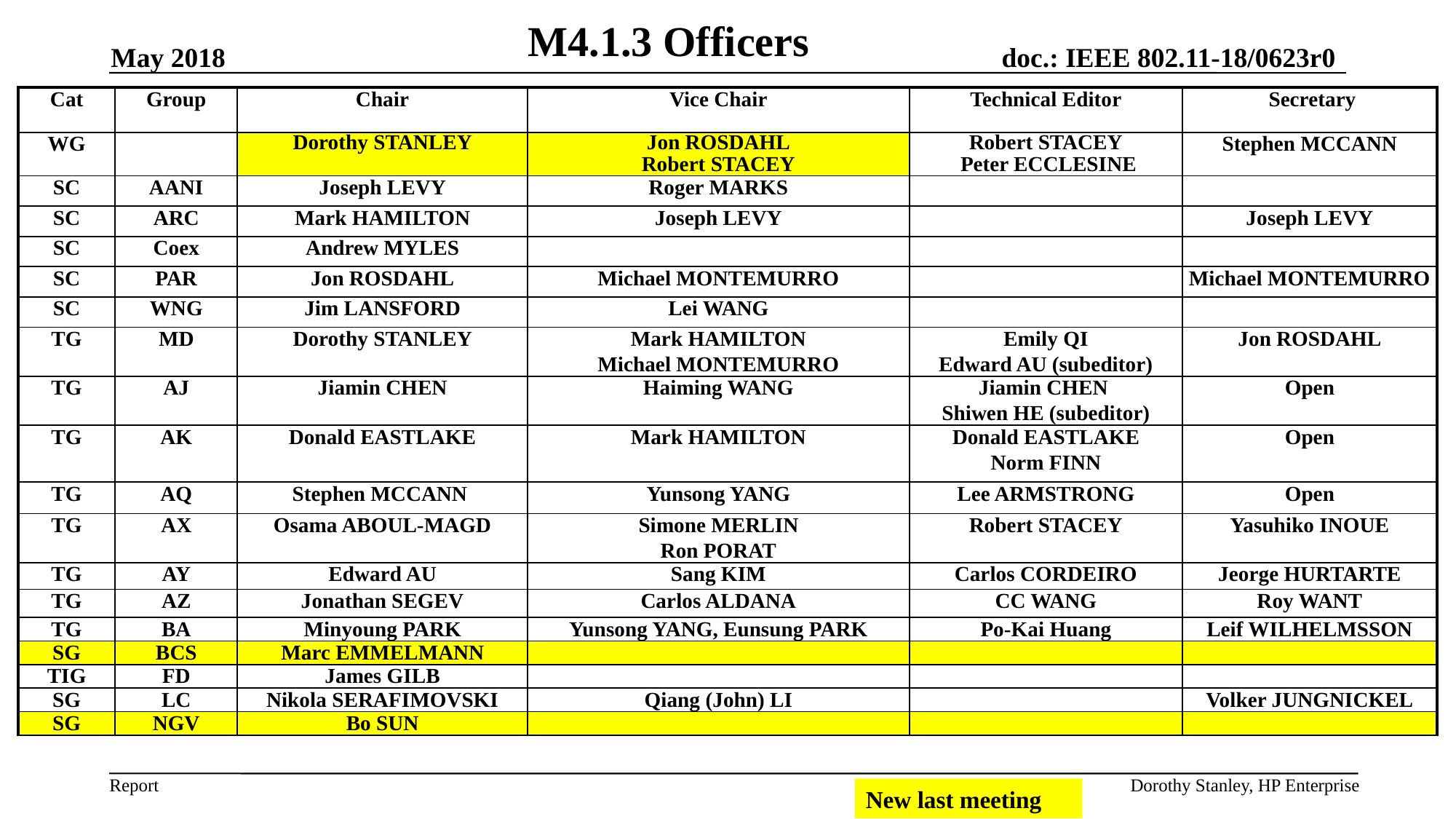

# M4.1.3 Officers
May 2018
| Cat | Group | Chair | Vice Chair | Technical Editor | Secretary |
| --- | --- | --- | --- | --- | --- |
| WG |  | Dorothy STANLEY | Jon ROSDAHL Robert STACEY | Robert STACEY Peter ECCLESINE | Stephen MCCANN |
| SC | AANI | Joseph LEVY | Roger MARKS |  |  |
| SC | ARC | Mark HAMILTON | Joseph LEVY |  | Joseph LEVY |
| SC | Coex | Andrew MYLES |  |  |  |
| SC | PAR | Jon ROSDAHL | Michael MONTEMURRO |  | Michael MONTEMURRO |
| SC | WNG | Jim LANSFORD | Lei WANG |  |  |
| TG | MD | Dorothy STANLEY | Mark HAMILTON Michael MONTEMURRO | Emily QI Edward AU (subeditor) | Jon ROSDAHL |
| TG | AJ | Jiamin CHEN | Haiming WANG | Jiamin CHEN Shiwen HE (subeditor) | Open |
| TG | AK | Donald EASTLAKE | Mark HAMILTON | Donald EASTLAKE Norm FINN | Open |
| TG | AQ | Stephen MCCANN | Yunsong YANG | Lee ARMSTRONG | Open |
| TG | AX | Osama ABOUL-MAGD | Simone MERLIN Ron PORAT | Robert STACEY | Yasuhiko INOUE |
| TG | AY | Edward AU | Sang KIM | Carlos CORDEIRO | Jeorge HURTARTE |
| TG | AZ | Jonathan SEGEV | Carlos ALDANA | CC WANG | Roy WANT |
| TG | BA | Minyoung PARK | Yunsong YANG, Eunsung PARK | Po-Kai Huang | Leif WILHELMSSON |
| SG | BCS | Marc EMMELMANN |  |  |  |
| TIG | FD | James GILB |  |  |  |
| SG | LC | Nikola SERAFIMOVSKI | Qiang (John) LI |  | Volker JUNGNICKEL |
| SG | NGV | Bo SUN |  |  |  |
Dorothy Stanley, HP Enterprise
New last meeting